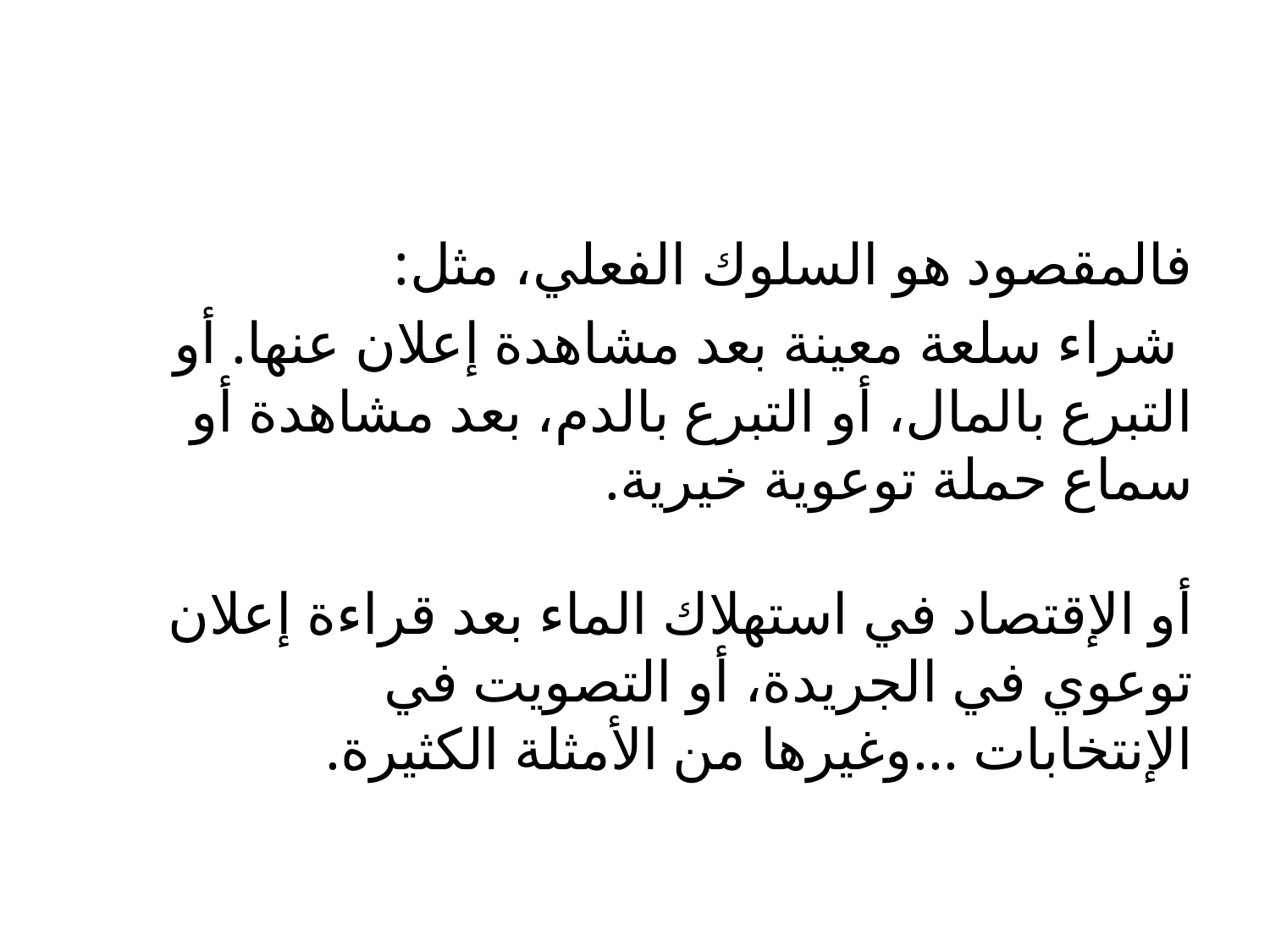

#
فالمقصود هو السلوك الفعلي، مثل:
 شراء سلعة معينة بعد مشاهدة إعلان عنها. أو التبرع بالمال، أو التبرع بالدم، بعد مشاهدة أو سماع حملة توعوية خيرية.
أو الإقتصاد في استهلاك الماء بعد قراءة إعلان توعوي في الجريدة، أو التصويت في الإنتخابات ...وغيرها من الأمثلة الكثيرة.